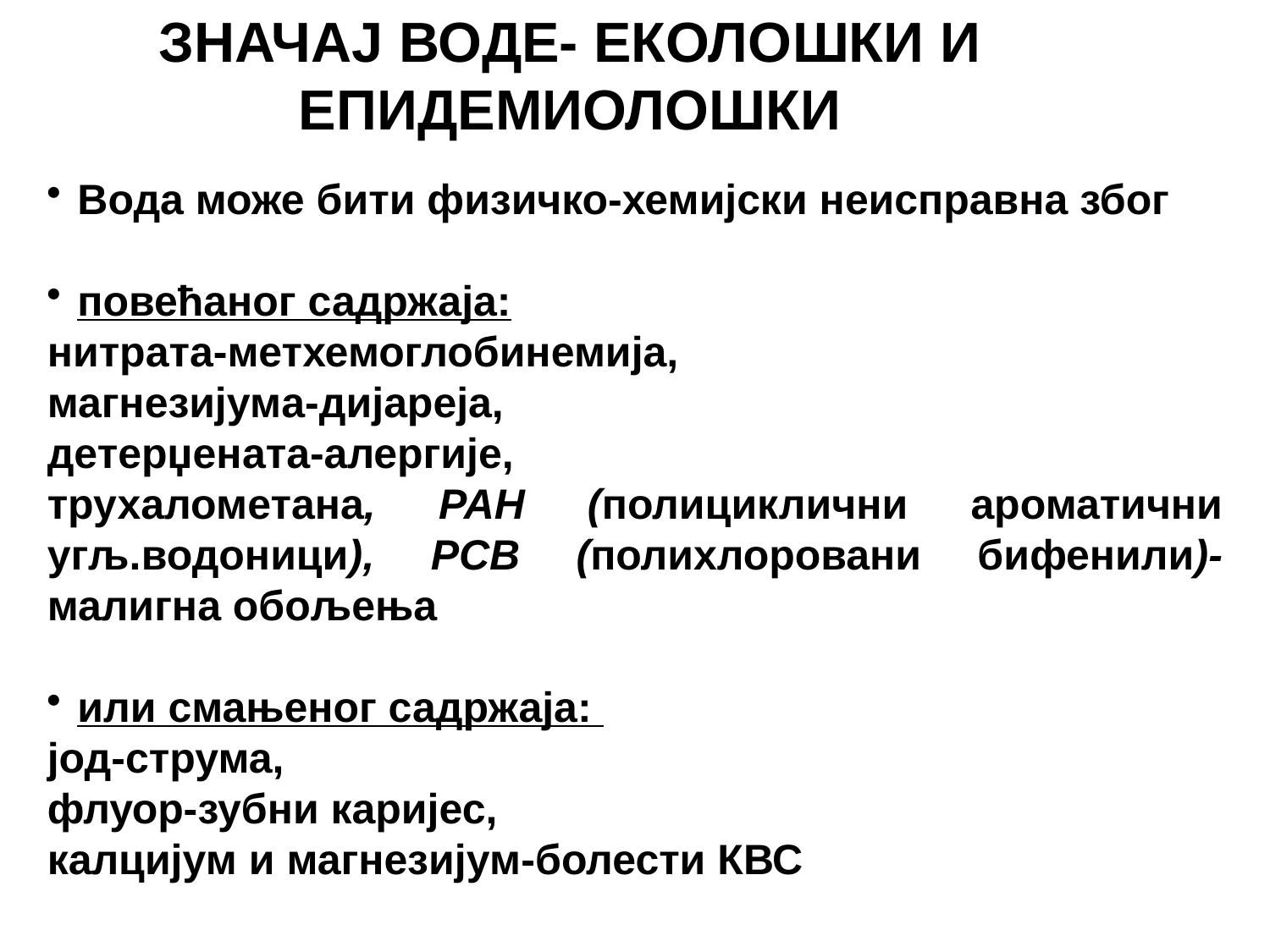

ЗНАЧАЈ ВОДЕ- ЕКОЛОШКИ И ЕПИДЕМИОЛОШКИ
Вода може бити физичко-хемијски неисправна због

повећаног садржаја:
нитрата-метхемоглобинемија,
магнезијума-дијареја,
детерџената-алергије,
трухалометана, PAH (полициклични ароматични угљ.водоници), PCB (полихлоровани бифенили)-малигна обољења

или смањеног садржаја:
јод-струма,
флуор-зубни каријес,
калцијум и магнезијум-болести КВС